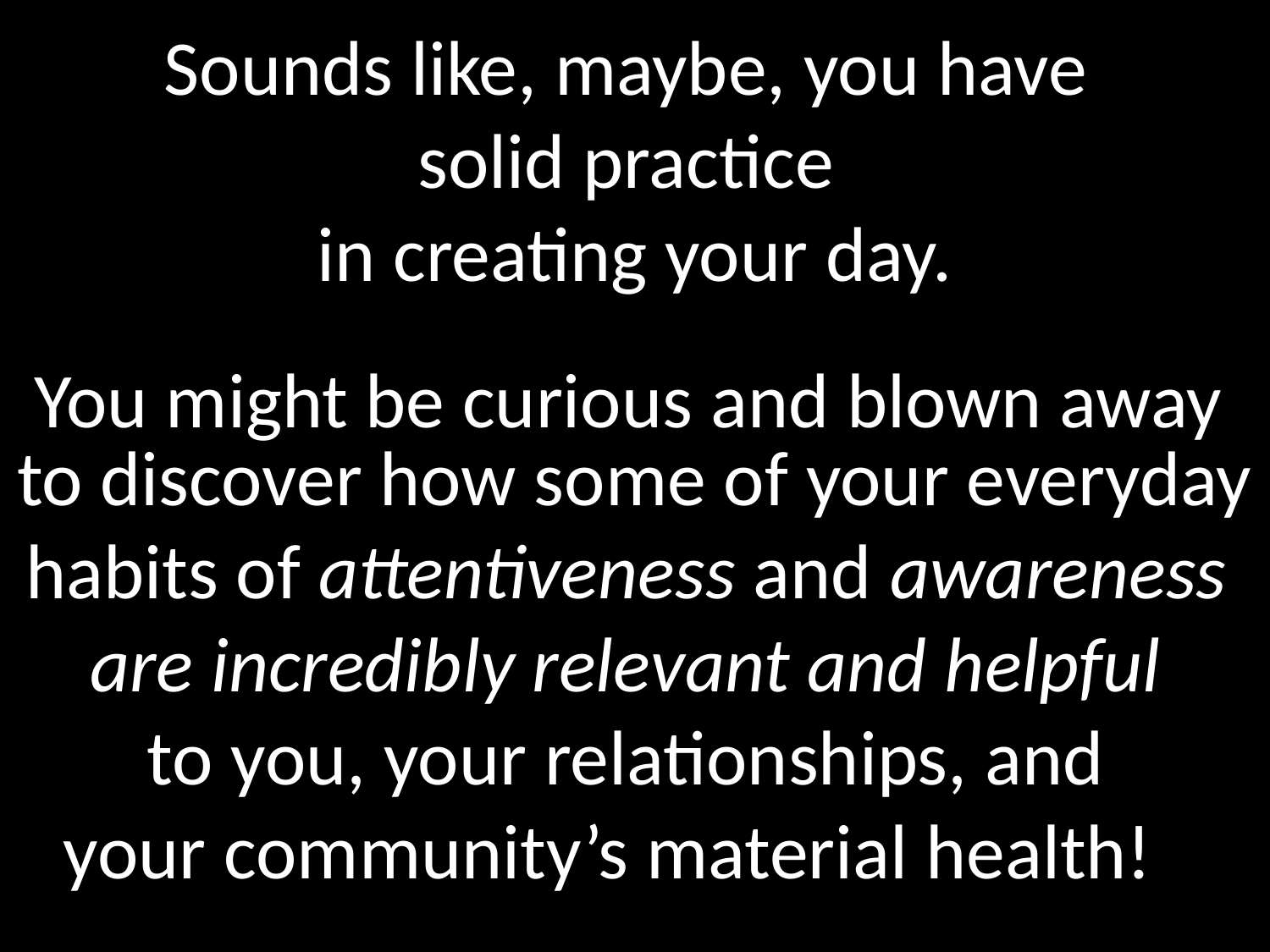

Sounds like, maybe, you have
solid practice
in creating your day.
You might be curious and blown away
to discover how some of your everyday habits of attentiveness and awareness
are incredibly relevant and helpful
to you, your relationships, and
your community’s material health!